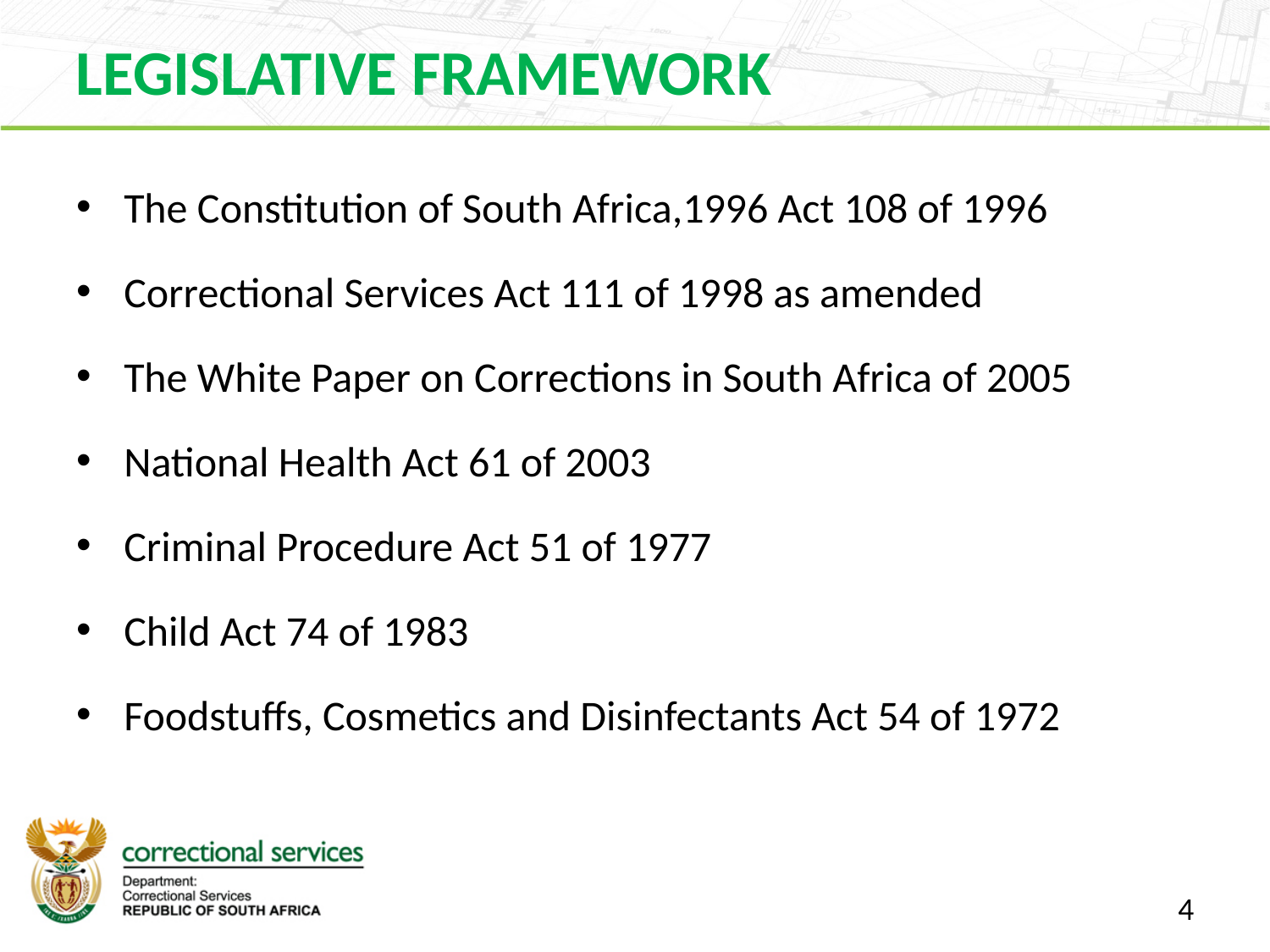

LEGISLATIVE FRAMEWORK
The Constitution of South Africa,1996 Act 108 of 1996
Correctional Services Act 111 of 1998 as amended
The White Paper on Corrections in South Africa of 2005
National Health Act 61 of 2003
Criminal Procedure Act 51 of 1977
Child Act 74 of 1983
Foodstuffs, Cosmetics and Disinfectants Act 54 of 1972

4